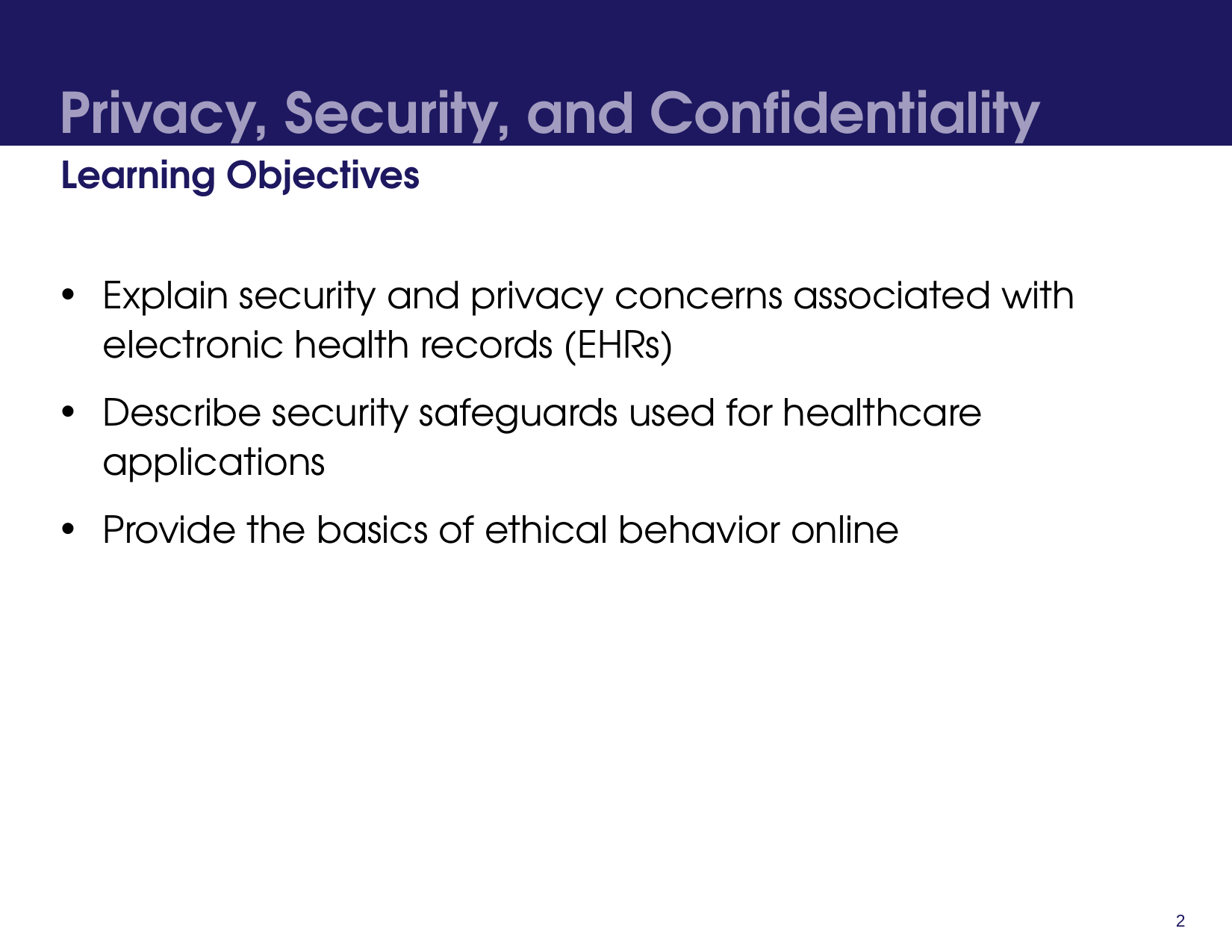

# Privacy, Security, and Confidentiality
Learning Objectives
Explain security and privacy concerns associated with electronic health records (EHRs)
Describe security safeguards used for healthcare applications
Provide the basics of ethical behavior online
2